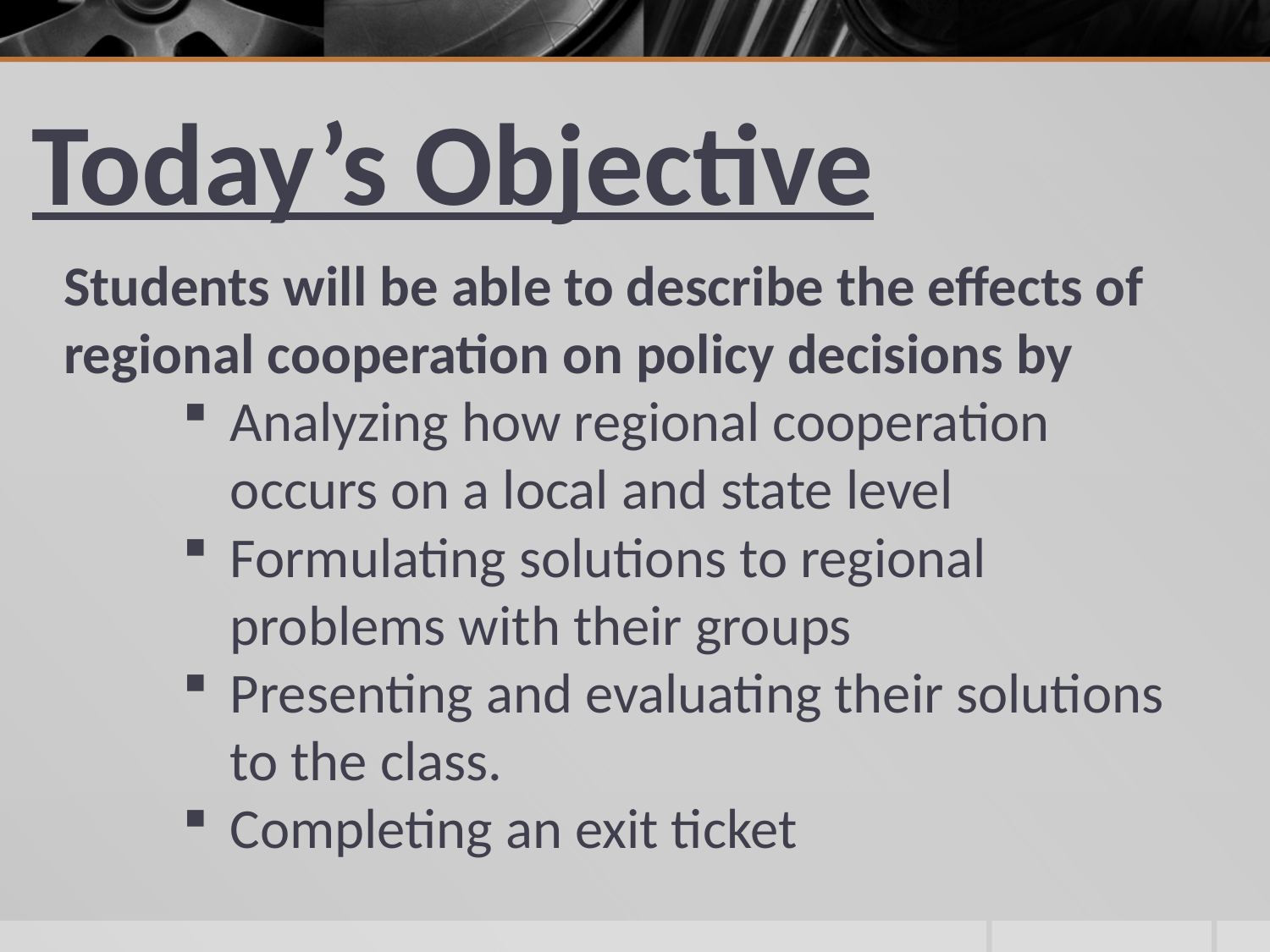

# Today’s Objective
Students will be able to describe the effects of regional cooperation on policy decisions by
Analyzing how regional cooperation occurs on a local and state level
Formulating solutions to regional problems with their groups
Presenting and evaluating their solutions to the class.
Completing an exit ticket